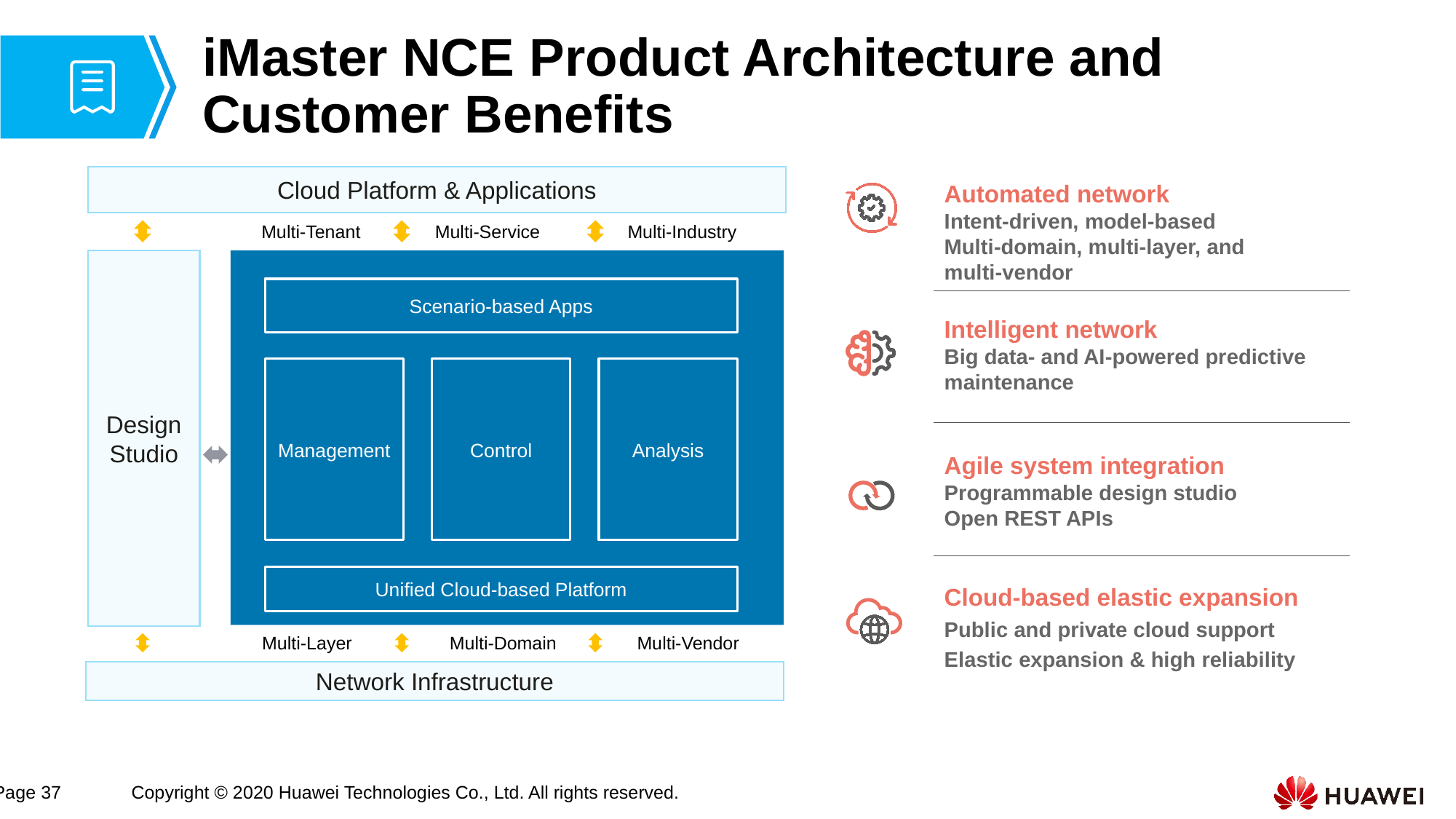

# iMaster NCE Product Architecture and Customer Benefits
Cloud Platform & Applications
Automated network
Intent-driven, model-based
Multi-domain, multi-layer, and multi-vendor

Multi-Tenant
Multi-Service
Multi-Industry

Design
Studio

Scenario-based Apps
Management
Control
Analysis
Intelligent network
Big data- and AI-powered predictive maintenance

Agile system integration
Programmable design studio
Open REST APIs

Unified Cloud-based Platform
Cloud-based elastic expansion
Public and private cloud support
Elastic expansion & high reliability

Multi-Layer
Multi-Domain
Multi-Vendor

Network Infrastructure